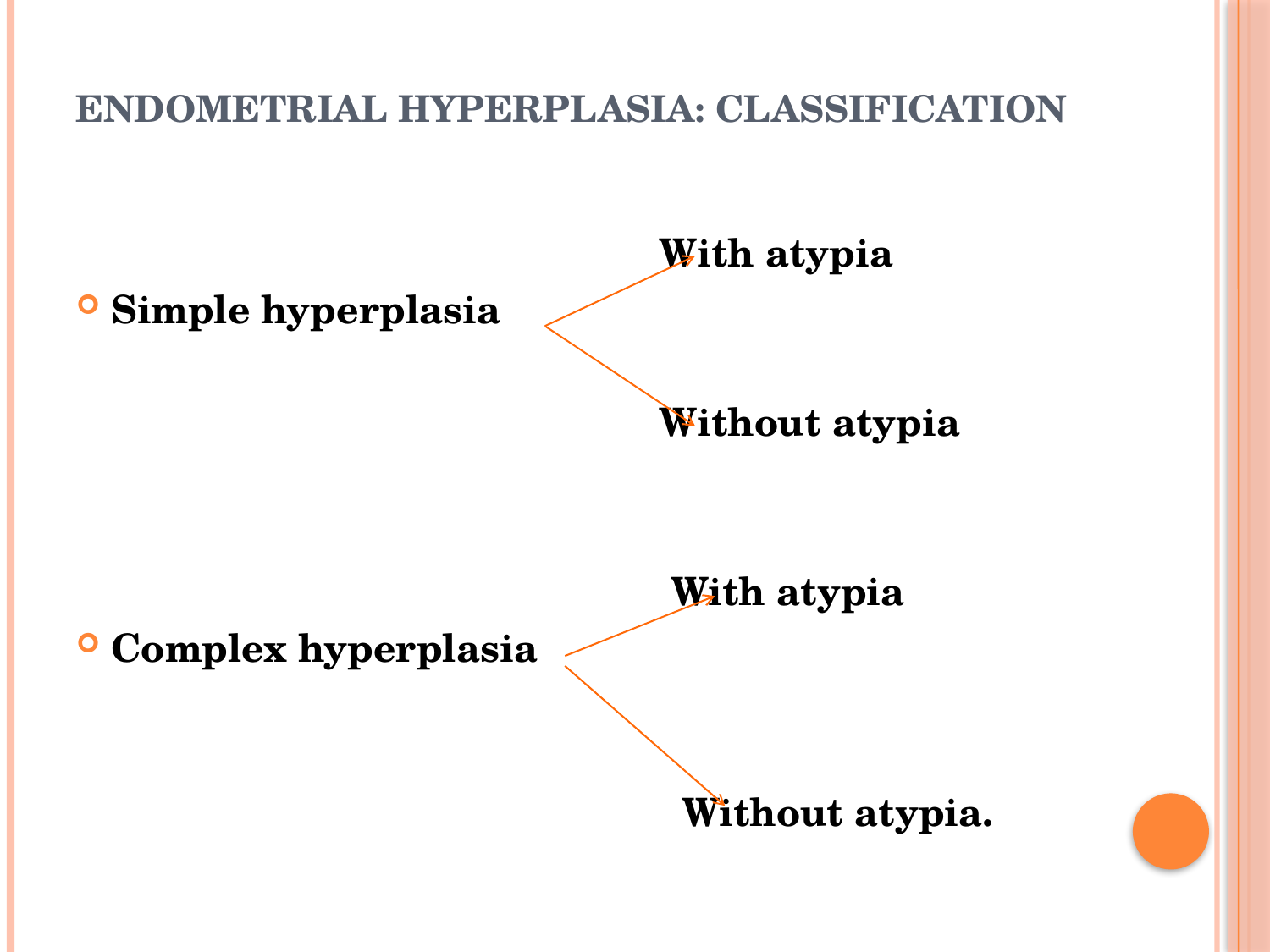

# Endometrial Hyperplasia: classification
                                                    With atypia
Simple hyperplasia

                                                    Without atypia

                                                     With atypia
Complex hyperplasia

                                                      Without atypia.